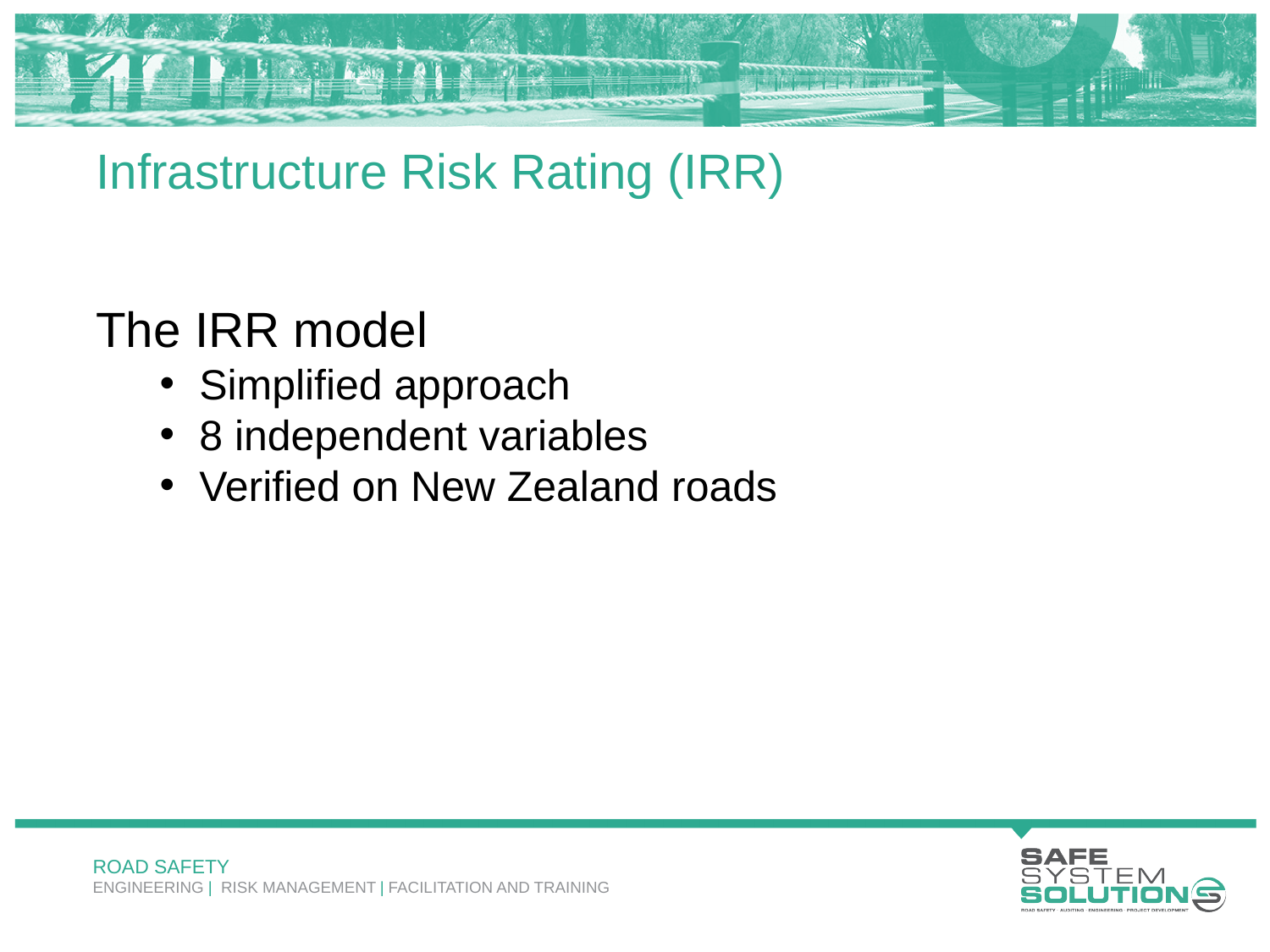

# Infrastructure Risk Rating (IRR)
The IRR model
Simplified approach
8 independent variables
Verified on New Zealand roads